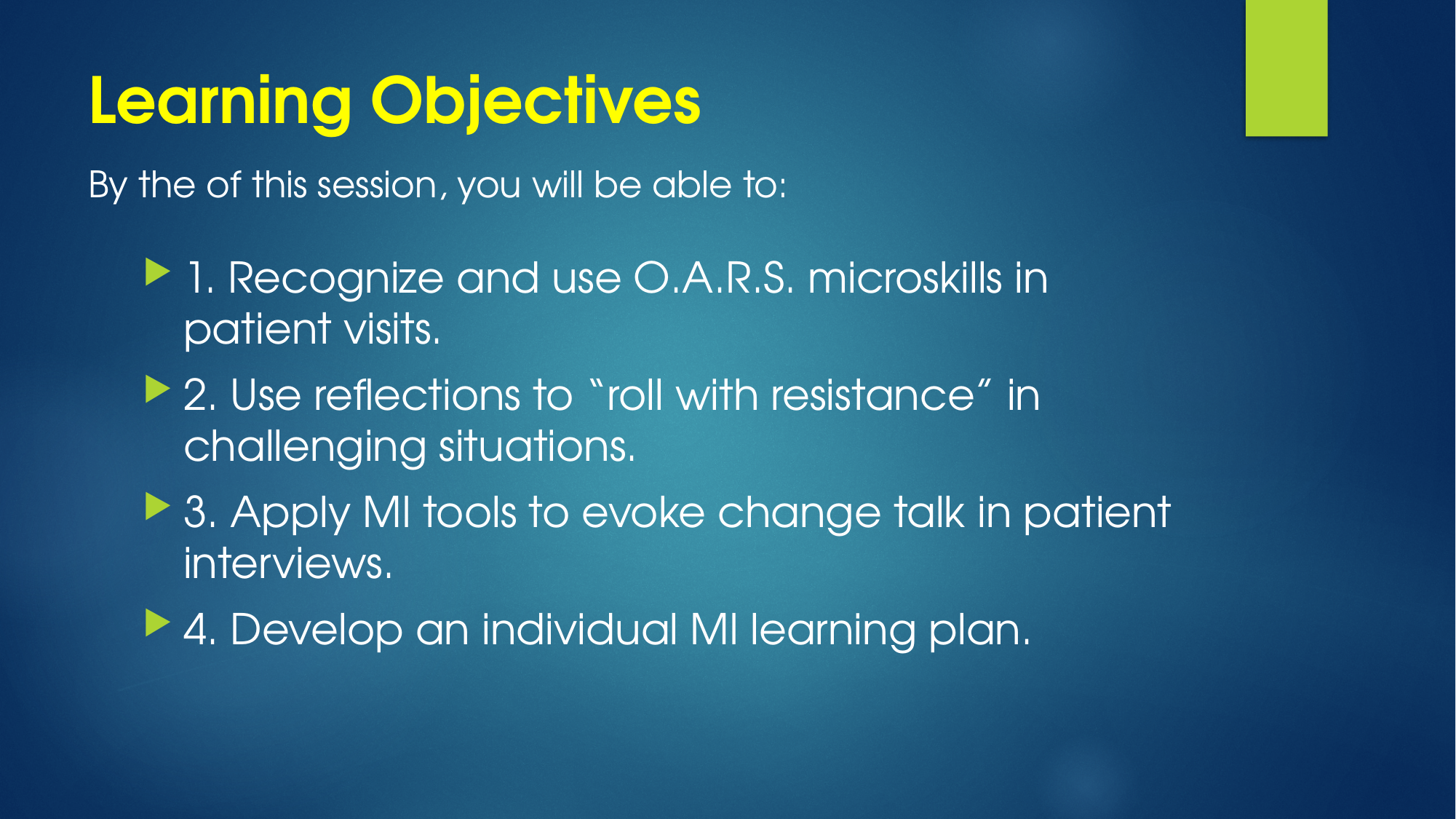

# Learning Objectives By the of this session, you will be able to:
1. Recognize and use O.A.R.S. microskills in patient visits.
2. Use reflections to “roll with resistance” in challenging situations.
3. Apply MI tools to evoke change talk in patient interviews.
4. Develop an individual MI learning plan.